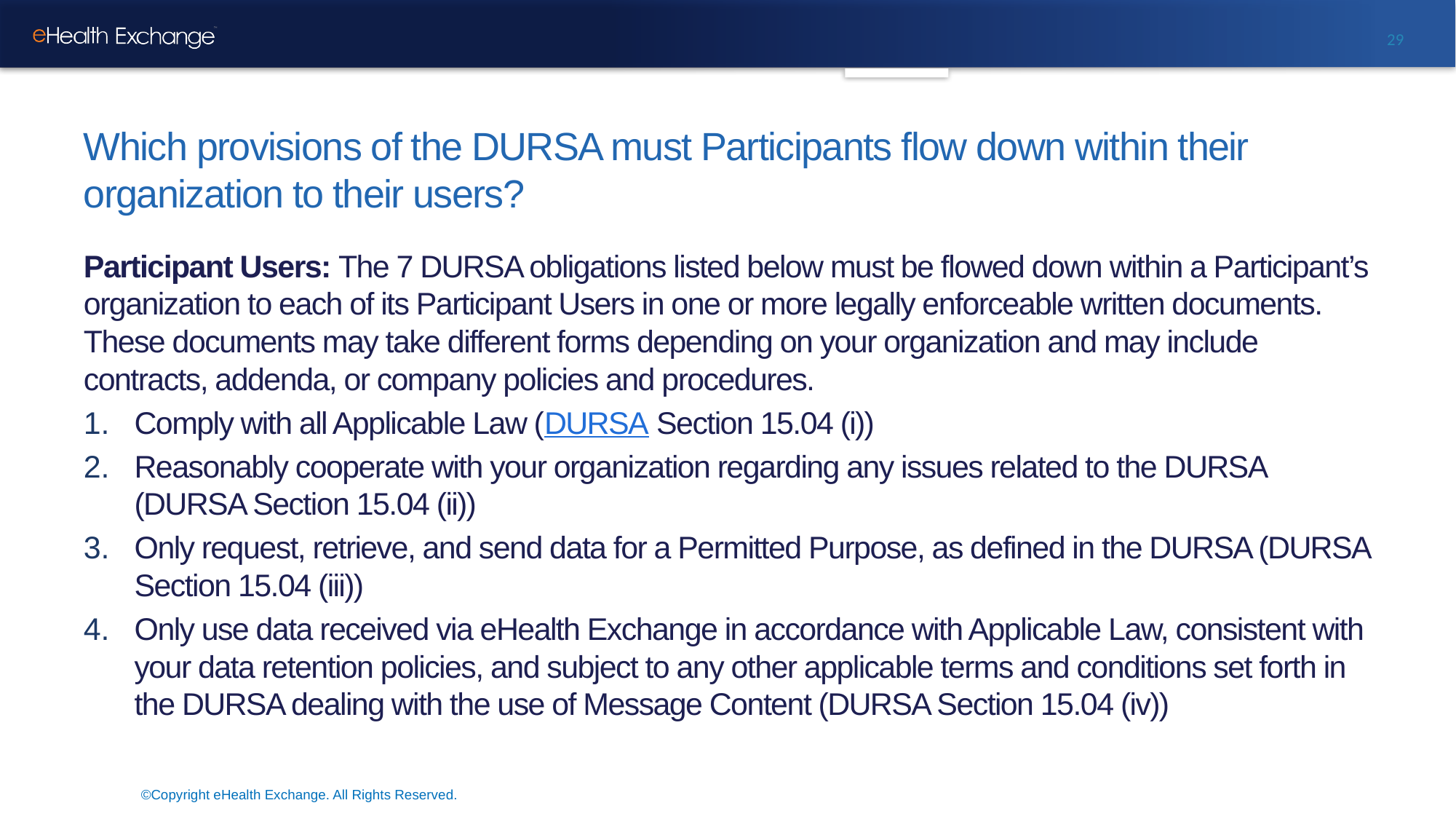

29
# Which provisions of the DURSA must Participants flow down within their organization to their users?
Participant Users: The 7 DURSA obligations listed below must be flowed down within a Participant’s organization to each of its Participant Users in one or more legally enforceable written documents.  These documents may take different forms depending on your organization and may include contracts, addenda, or company policies and procedures.
Comply with all Applicable Law (DURSA Section 15.04 (i))
Reasonably cooperate with your organization regarding any issues related to the DURSA (DURSA Section 15.04 (ii))
Only request, retrieve, and send data for a Permitted Purpose, as defined in the DURSA (DURSA Section 15.04 (iii))
Only use data received via eHealth Exchange in accordance with Applicable Law, consistent with your data retention policies, and subject to any other applicable terms and conditions set forth in the DURSA dealing with the use of Message Content (DURSA Section 15.04 (iv))
©Copyright eHealth Exchange. All Rights Reserved.